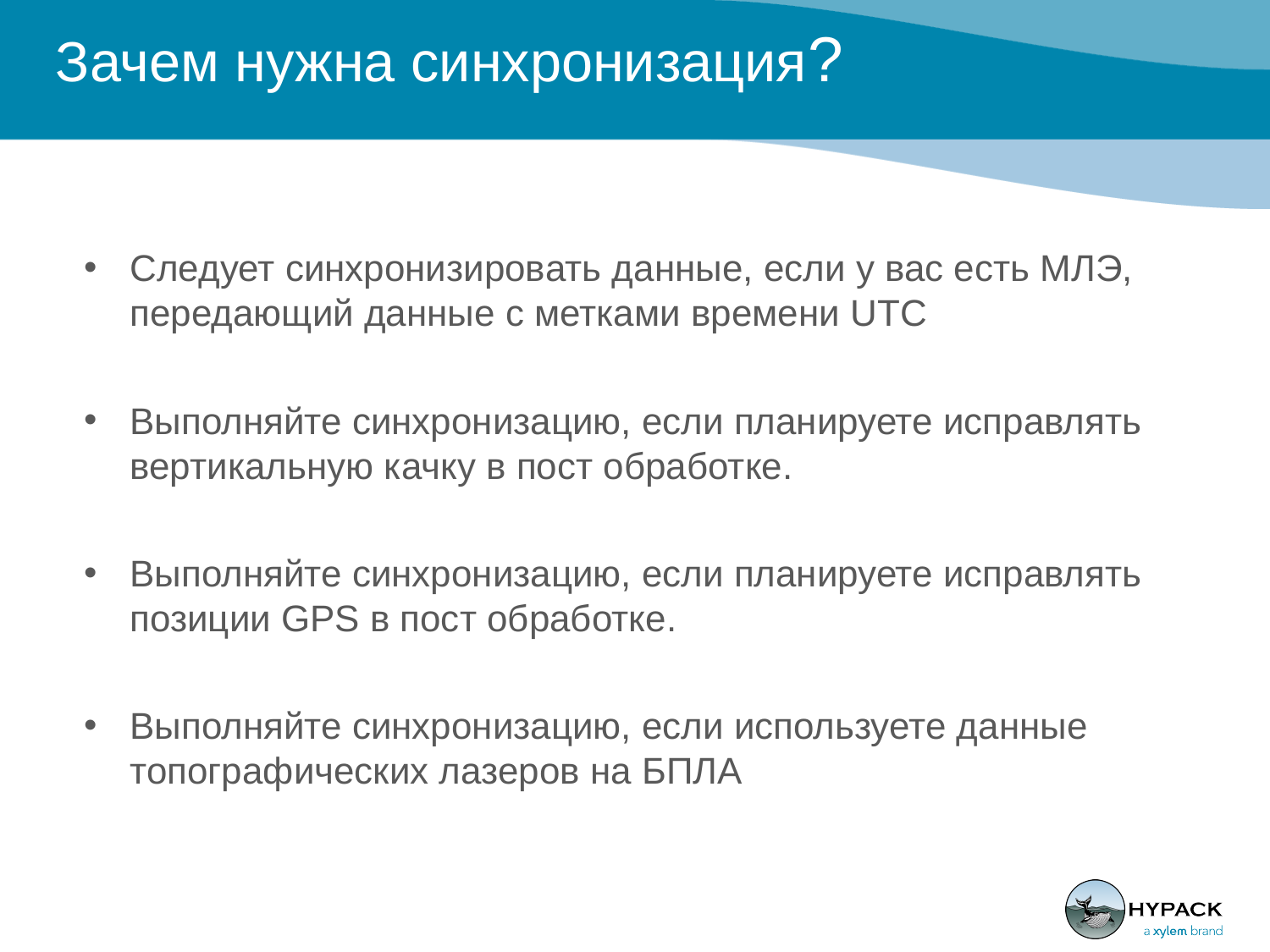

# Зачем нужна синхронизация?
Следует синхронизировать данные, если у вас есть МЛЭ, передающий данные с метками времени UTC

Выполняйте синхронизацию, если планируете исправлять вертикальную качку в пост обработке.

Выполняйте синхронизацию, если планируете исправлять позиции GPS в пост обработке.

Выполняйте синхронизацию, если используете данные топографических лазеров на БПЛА